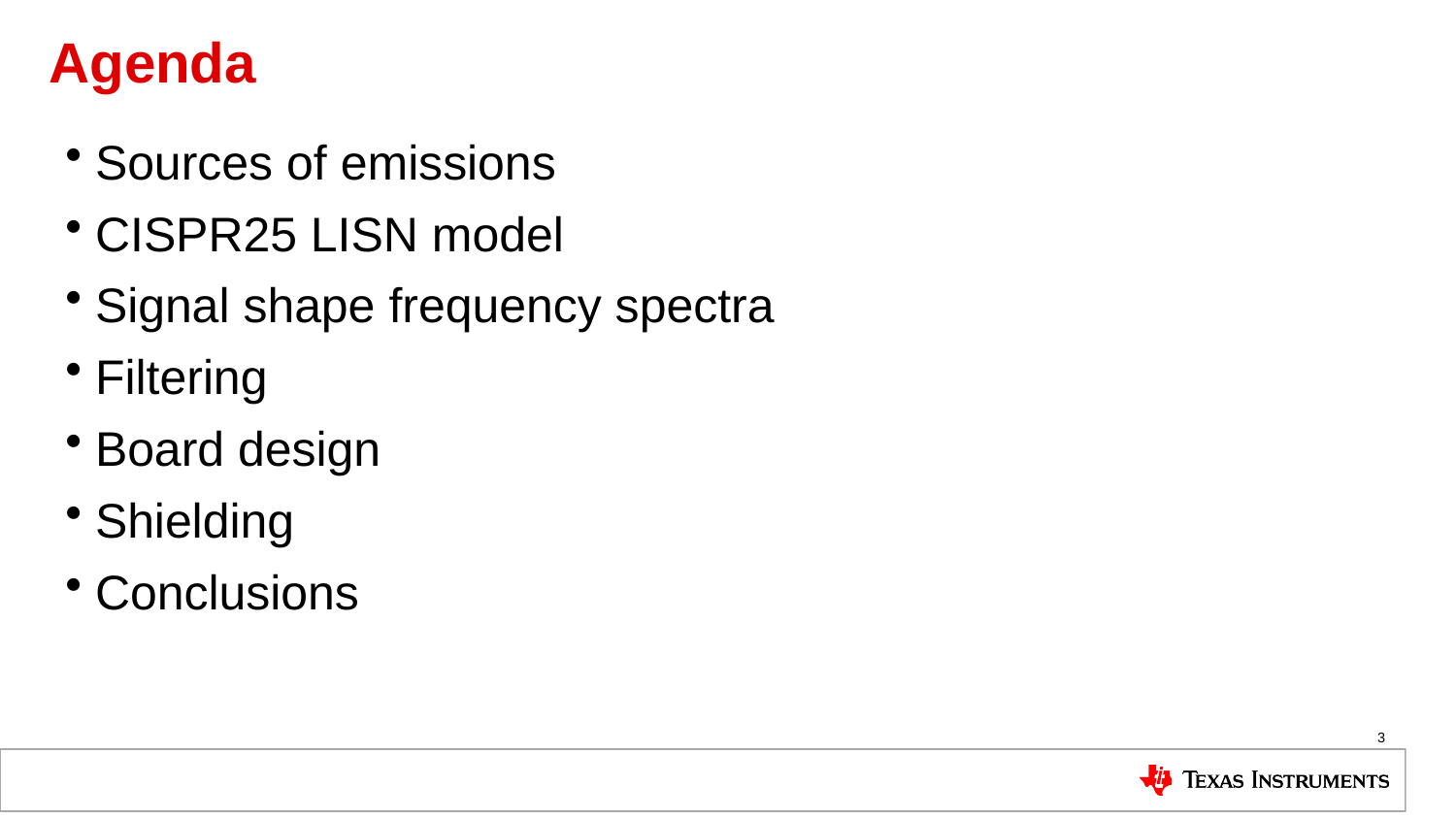

# Agenda
Sources of emissions
CISPR25 LISN model
Signal shape frequency spectra
Filtering
Board design
Shielding
Conclusions

3